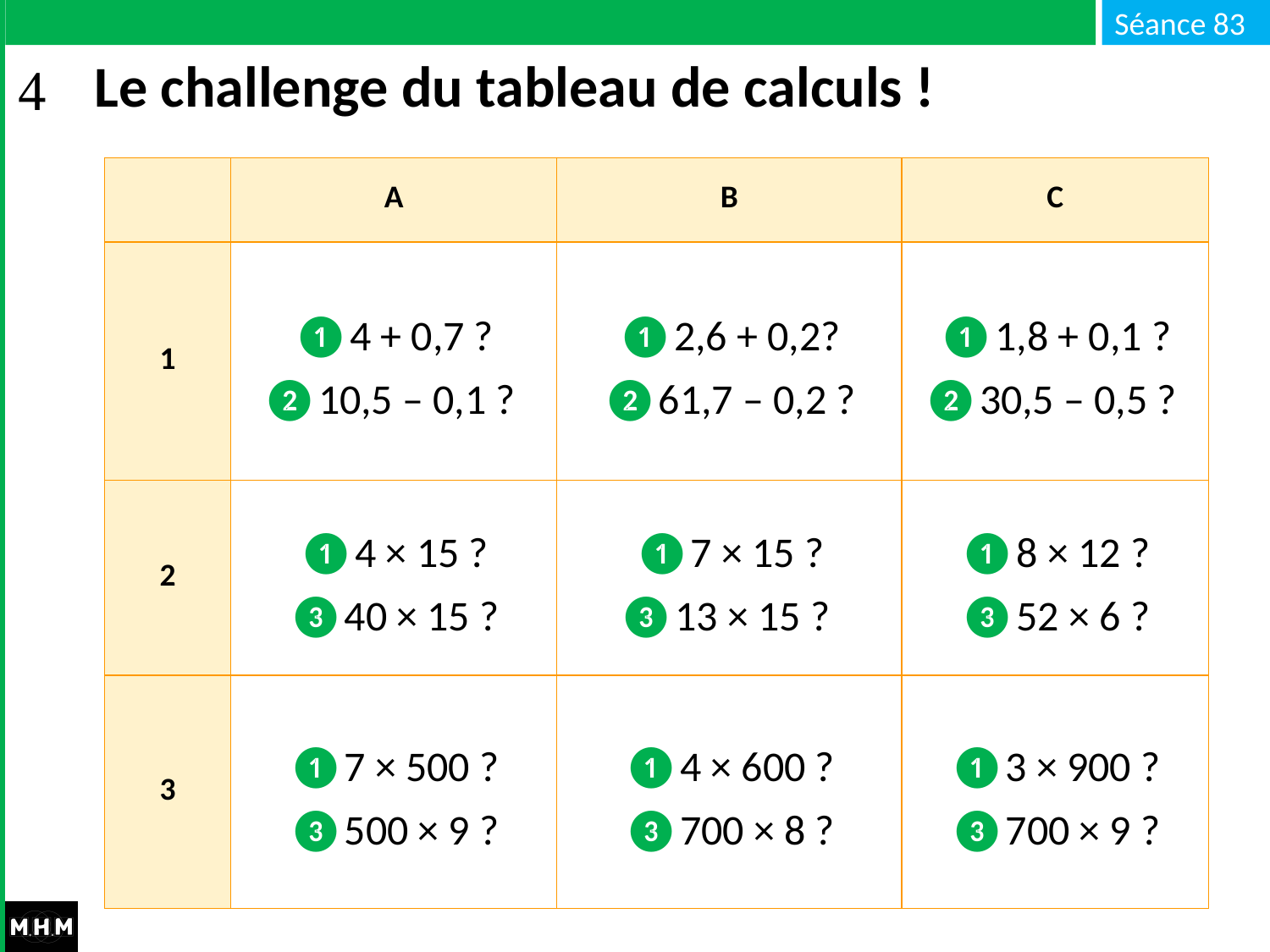

# Le challenge du tableau de calculs !
|  | A | B | C |
| --- | --- | --- | --- |
| 1 | ❶4 + 0,7 ? ❷10,5 – 0,1 ? | ❶2,6 + 0,2? ❷61,7 – 0,2 ? | ❶1,8 + 0,1 ? ❷30,5 – 0,5 ? |
| 2 | ❶4 × 15 ? ❸40 × 15 ? | ❶7 × 15 ? ❸13 × 15 ? | ❶8 × 12 ? ❸52 × 6 ? |
| 3 | ❶7 × 500 ? ❸500 × 9 ? | ❶4 × 600 ? ❸700 × 8 ? | ❶3 × 900 ? ❸700 × 9 ? |